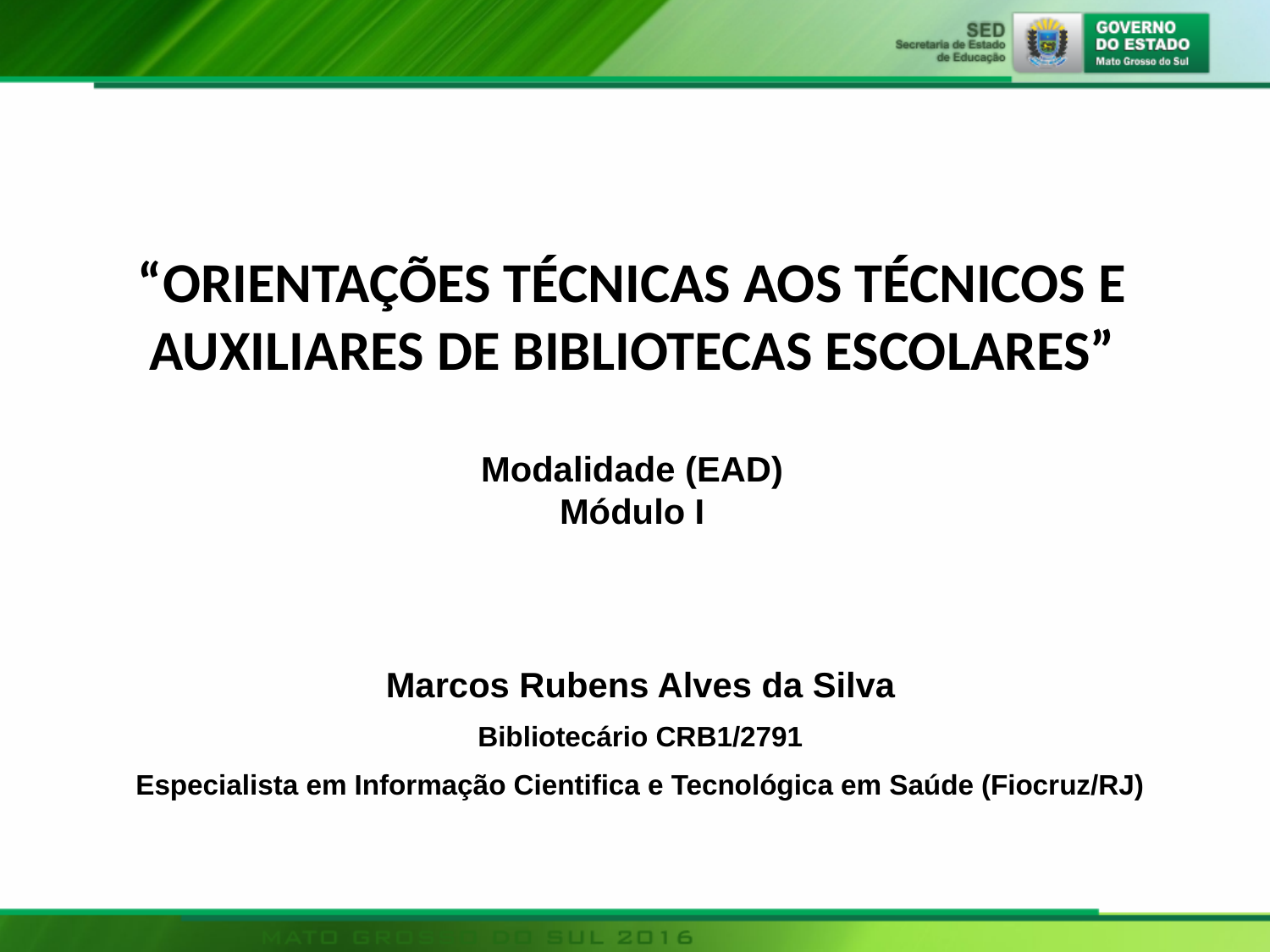

# “ORIENTAÇÕES TÉCNICAS AOS TÉCNICOS E AUXILIARES DE BIBLIOTECAS ESCOLARES”
Modalidade (EAD)
Módulo I
Marcos Rubens Alves da Silva
Bibliotecário CRB1/2791
Especialista em Informação Cientifica e Tecnológica em Saúde (Fiocruz/RJ)